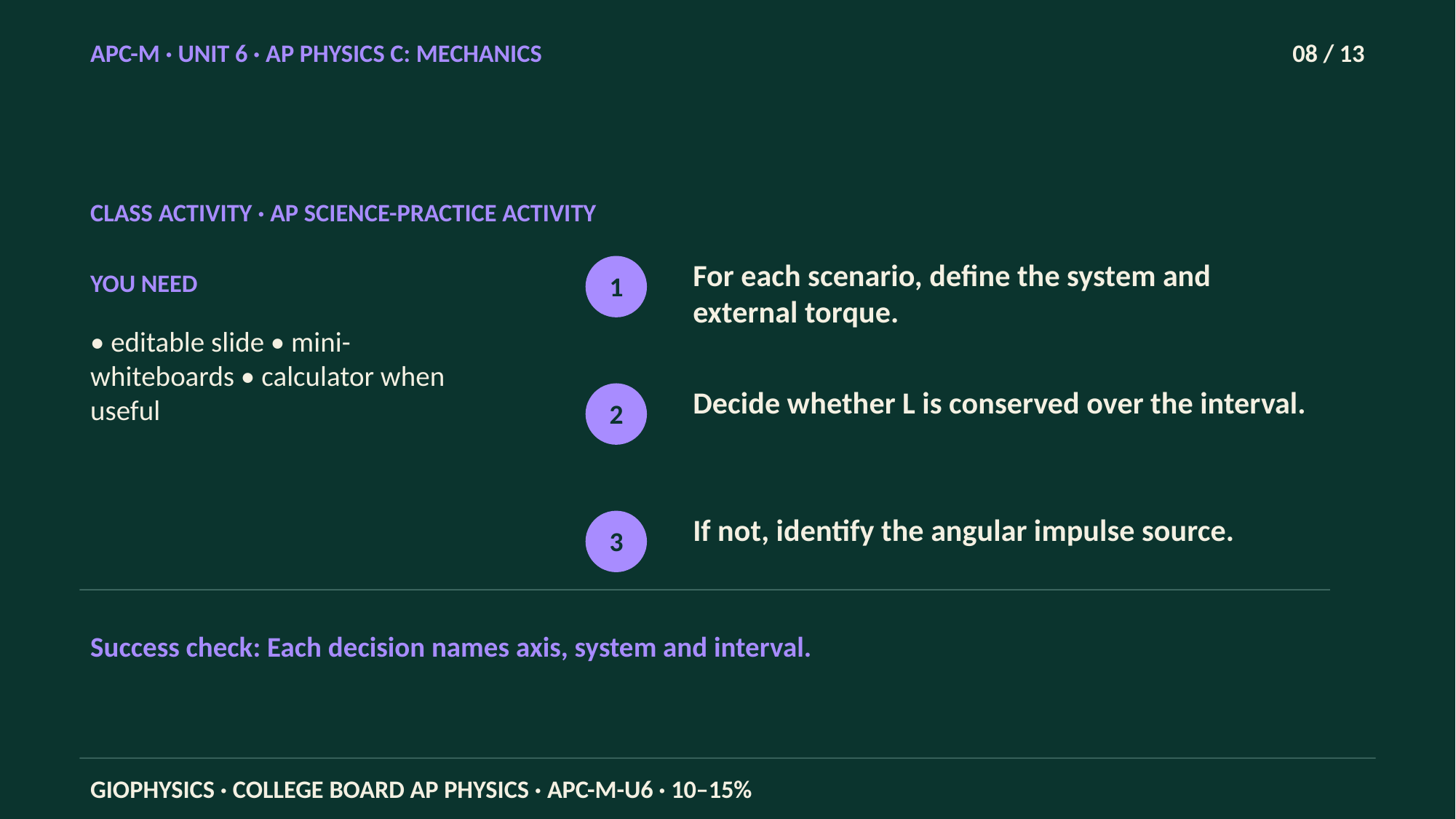

APC-M · UNIT 6 · AP PHYSICS C: MECHANICS
08 / 13

CLASS ACTIVITY · AP SCIENCE-PRACTICE ACTIVITY
For each scenario, define the system and external torque.

YOU NEED
1
• editable slide • mini-whiteboards • calculator when useful
Decide whether L is conserved over the interval.

2
If not, identify the angular impulse source.

3

Success check: Each decision names axis, system and interval.

GIOPHYSICS · COLLEGE BOARD AP PHYSICS · APC-M-U6 · 10–15%